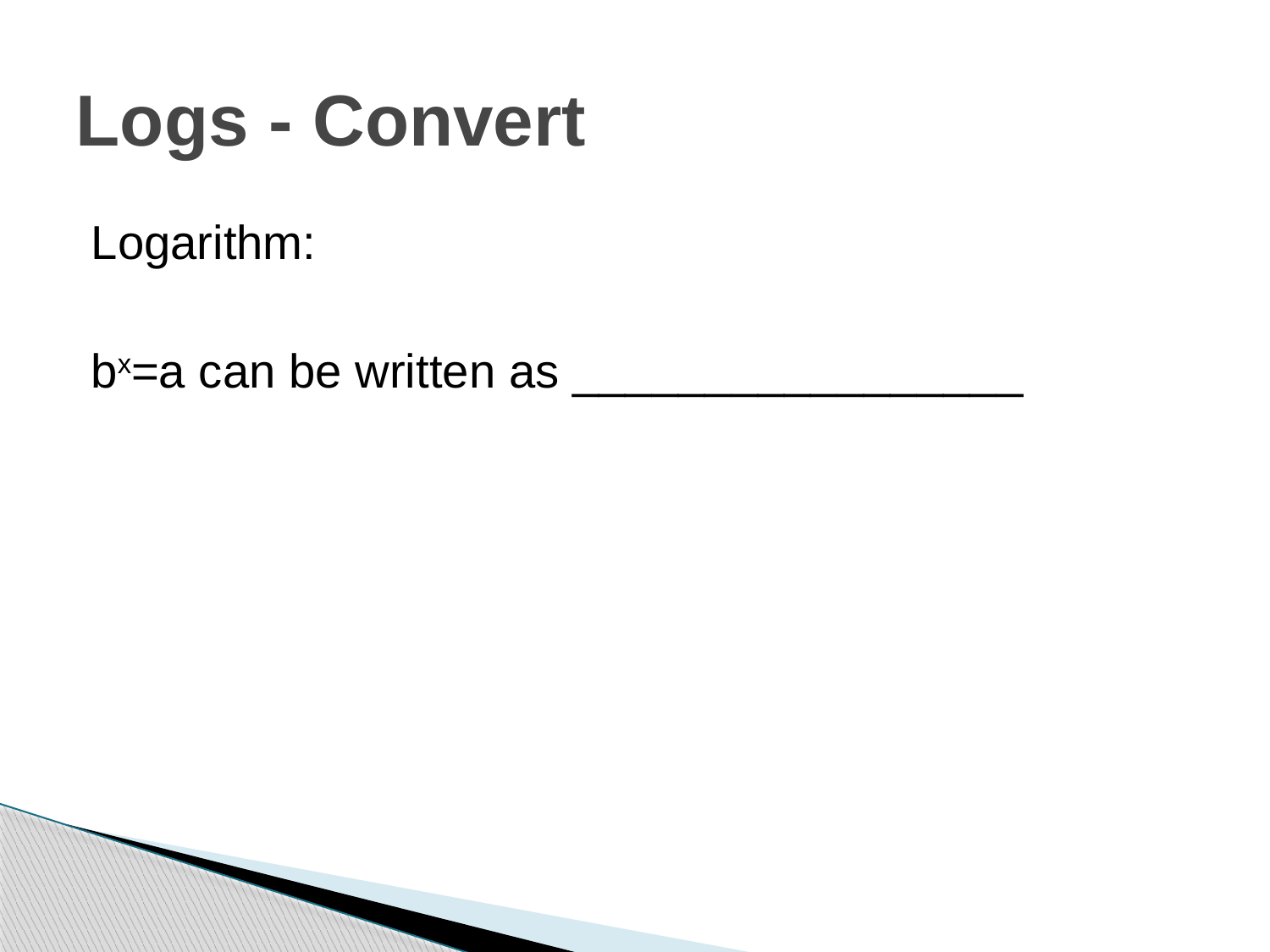

# Logs - Convert
Logarithm:

bx=a can be written as _________________